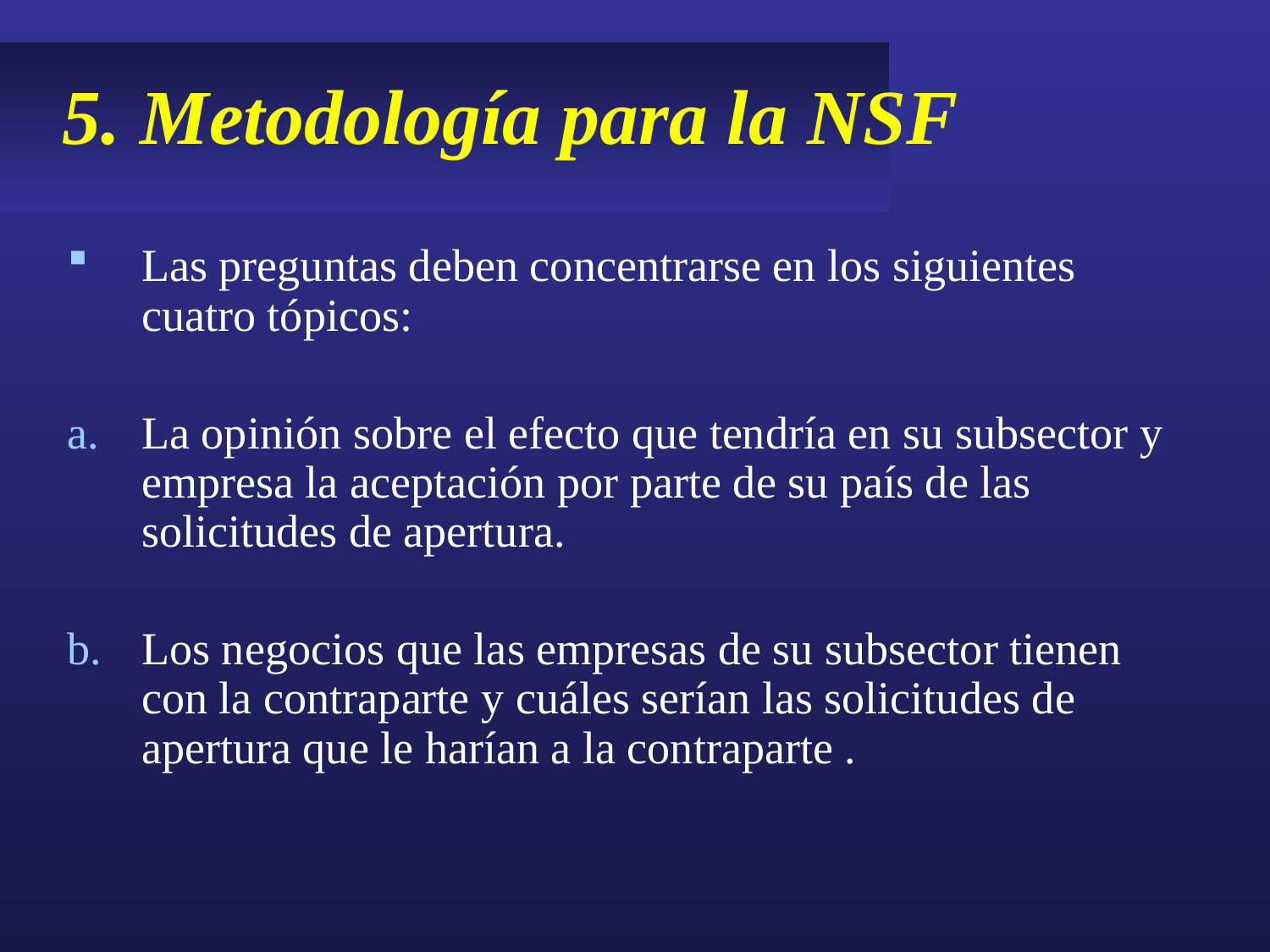

# 5. Metodología para la NSF

Las preguntas deben concentrarse en los siguientes cuatro tópicos:

La opinión sobre el efecto que tendría en su subsector y empresa la aceptación por parte de su país de las solicitudes de apertura.

Los negocios que las empresas de su subsector tienen con la contraparte y cuáles serían las solicitudes de apertura que le harían a la contraparte .